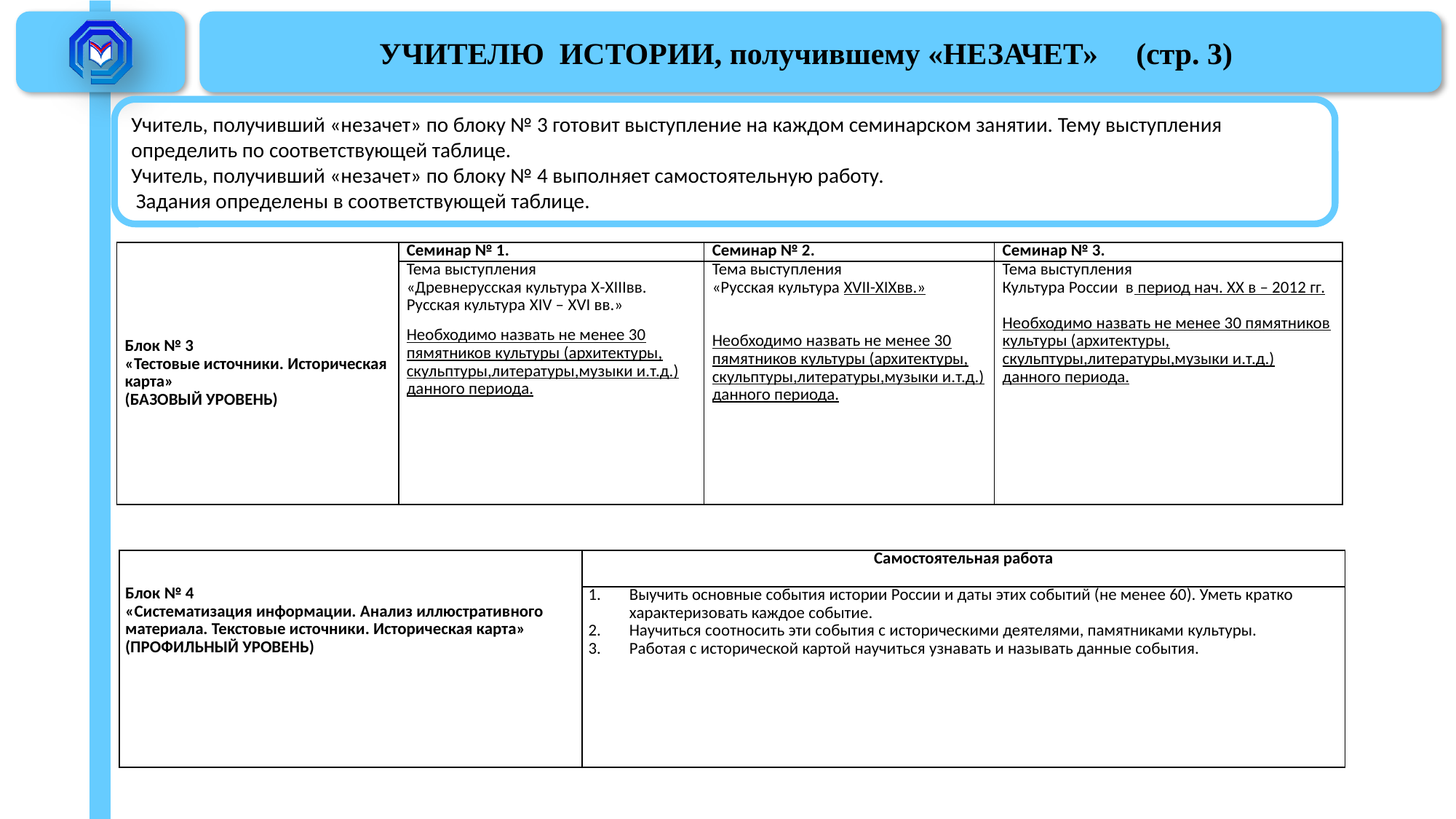

# УЧИТЕЛЮ  ИСТОРИИ, получившему «НЕЗАЧЕТ»     (стр. 3)
Учитель, получивший «незачет» по блоку № 3 готовит выступление на каждом семинарском занятии. Тему выступления определить по соответствующей таблице.
Учитель, получивший «незачет» по блоку № 4 выполняет самостоятельную работу.
 Задания определены в соответствующей таблице.
| Блок № 3 «Тестовые источники. Историческая карта» (БАЗОВЫЙ УРОВЕНЬ) | Семинар № 1. | Семинар № 2. | Семинар № 3. |
| --- | --- | --- | --- |
|  | Тема выступления «Древнерусская культура X-XIIIвв. Русская культура XIV – XVI вв.» Необходимо назвать не менее 30 пямятников культуры (архитектуры, скульптуры,литературы,музыки и.т.д.) данного периода. | Тема выступления «Русская культура XVII-XIXвв.»     Необходимо назвать не менее 30 пямятников культуры (архитектуры, скульптуры,литературы,музыки и.т.д.) данного периода. | Тема выступления Культура России в период нач. XX в – 2012 гг.   Необходимо назвать не менее 30 пямятников культуры (архитектуры, скульптуры,литературы,музыки и.т.д.) данного периода. |
| Блок № 4 «Систематизация информации. Анализ иллюстративного материала. Текстовые источники. Историческая карта» (ПРОФИЛЬНЫЙ УРОВЕНЬ) | Самостоятельная работа |
| --- | --- |
|  | Выучить основные события истории России и даты этих событий (не менее 60). Уметь кратко характеризовать каждое событие. Научиться соотносить эти события с историческими деятелями, памятниками культуры. Работая с исторической картой научиться узнавать и называть данные события. |